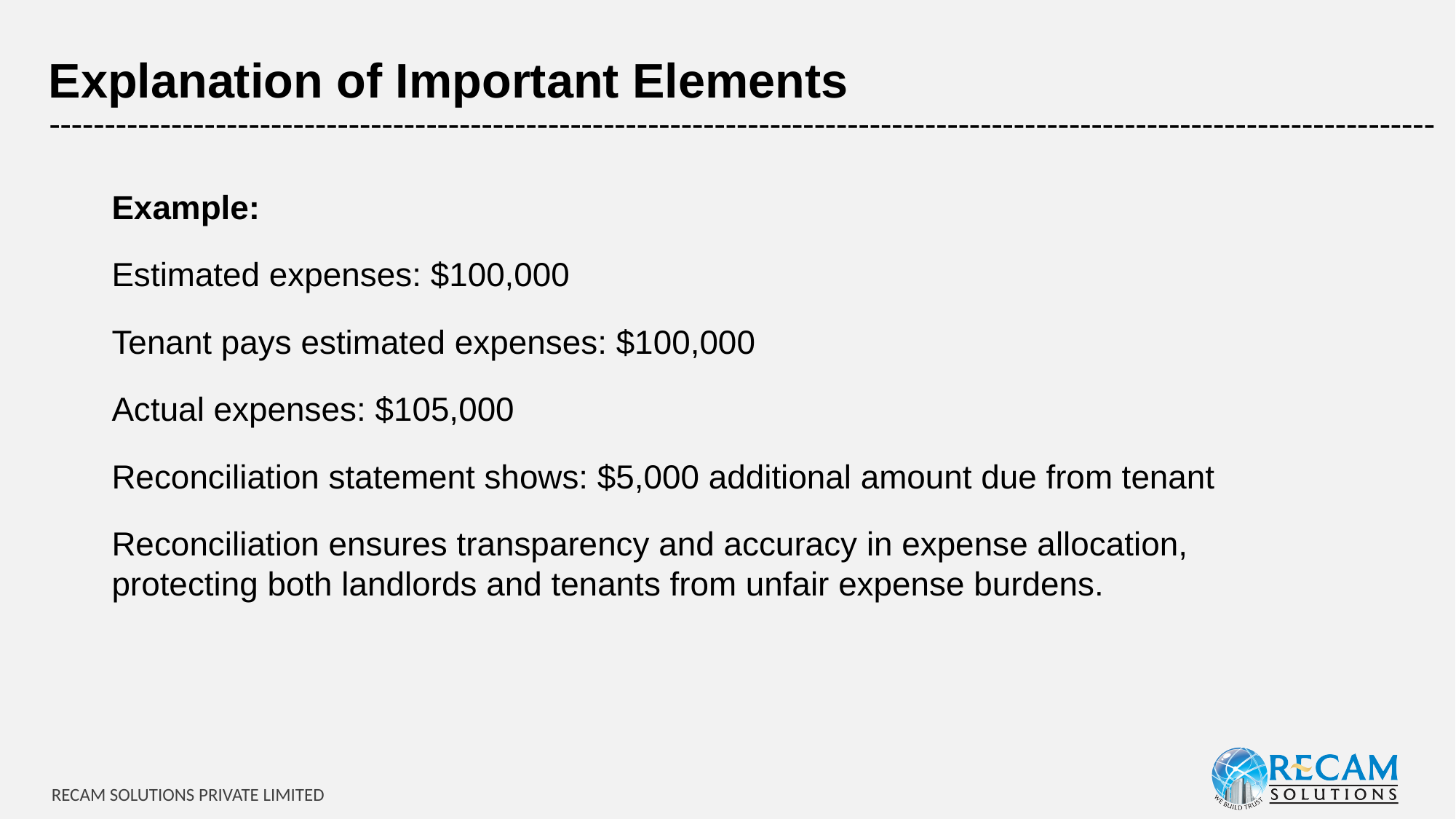

Explanation of Important Elements
-----------------------------------------------------------------------------------------------------------------------------
Example:
Estimated expenses: $100,000
Tenant pays estimated expenses: $100,000
Actual expenses: $105,000
Reconciliation statement shows: $5,000 additional amount due from tenant
Reconciliation ensures transparency and accuracy in expense allocation, protecting both landlords and tenants from unfair expense burdens.
RECAM SOLUTIONS PRIVATE LIMITED